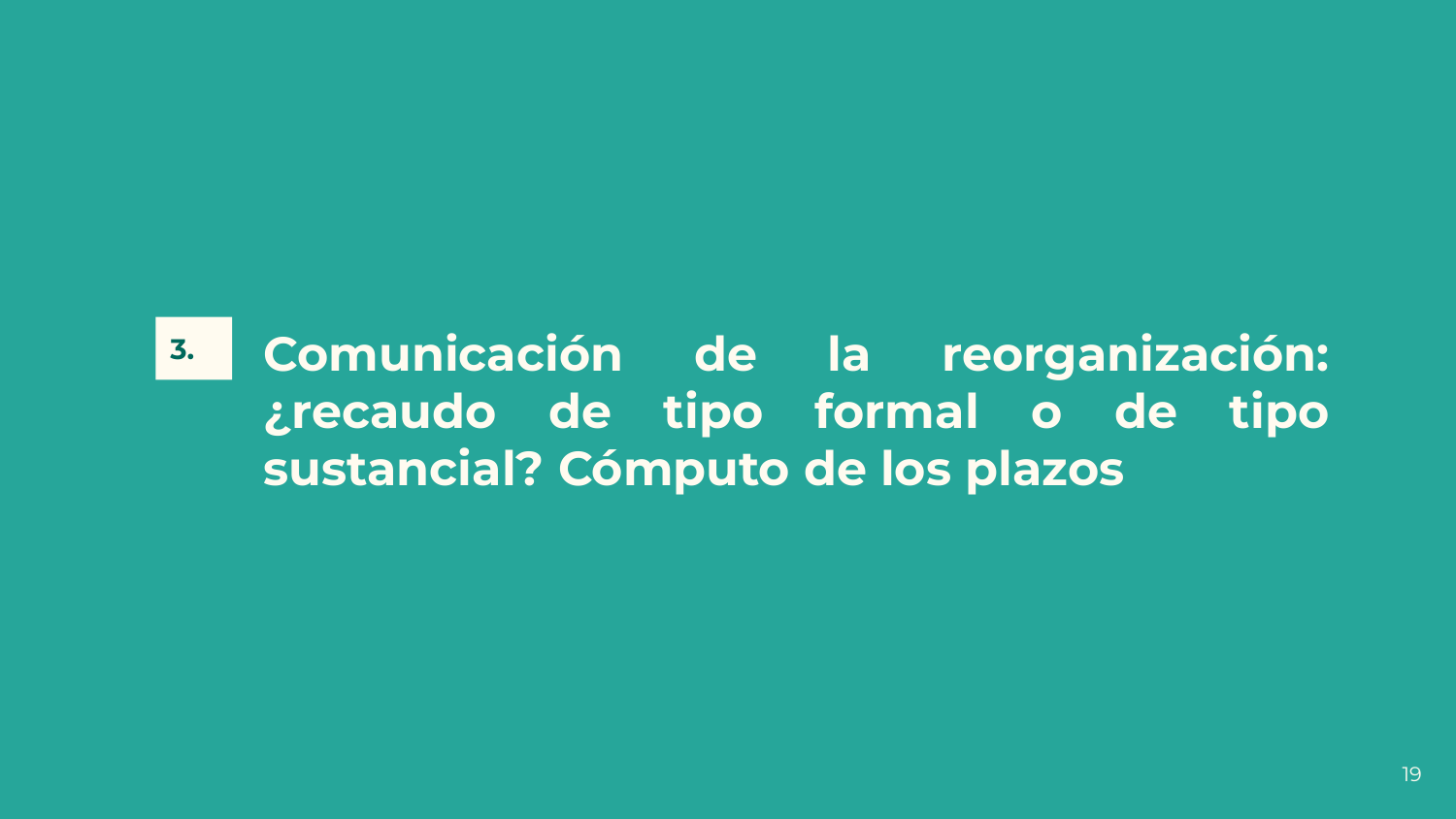

# Comunicación de la reorganización: ¿recaudo de tipo formal o de tipo sustancial? Cómputo de los plazos
3.
19